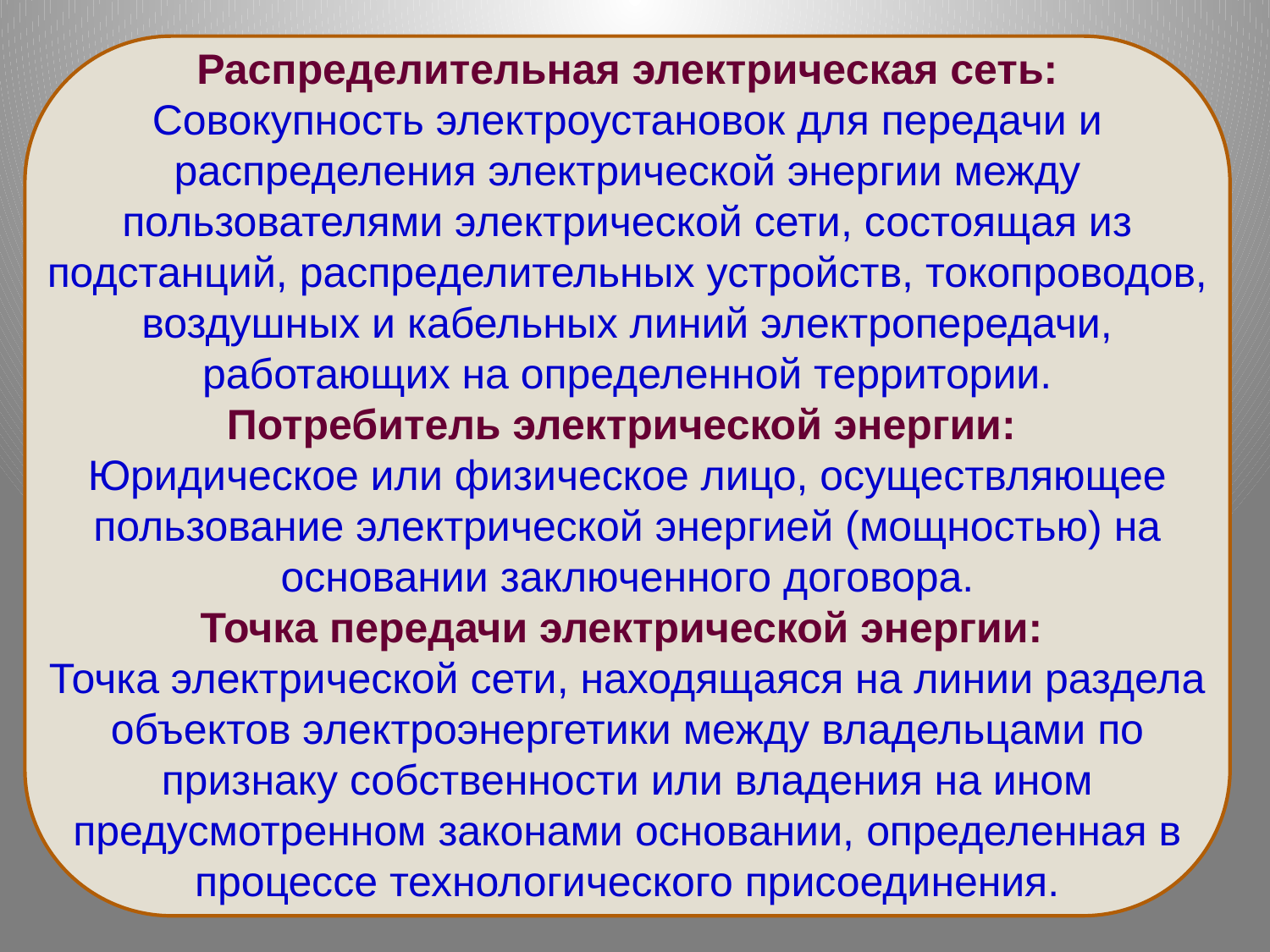

Распределительная электрическая сеть:
Совокупность электроустановок для передачи и распределения электрической энергии между пользователями электрической сети, состоящая из подстанций, распределительных устройств, токопроводов, воздушных и кабельных линий электропередачи, работающих на определенной территории.
Потребитель электрической энергии:
Юридическое или физическое лицо, осуществляющее пользование электрической энергией (мощностью) на основании заключенного договора.
Точка передачи электрической энергии:
Точка электрической сети, находящаяся на линии раздела объектов электроэнергетики между владельцами по признаку собственности или владения на ином предусмотренном законами основании, определенная в процессе технологического присоединения.